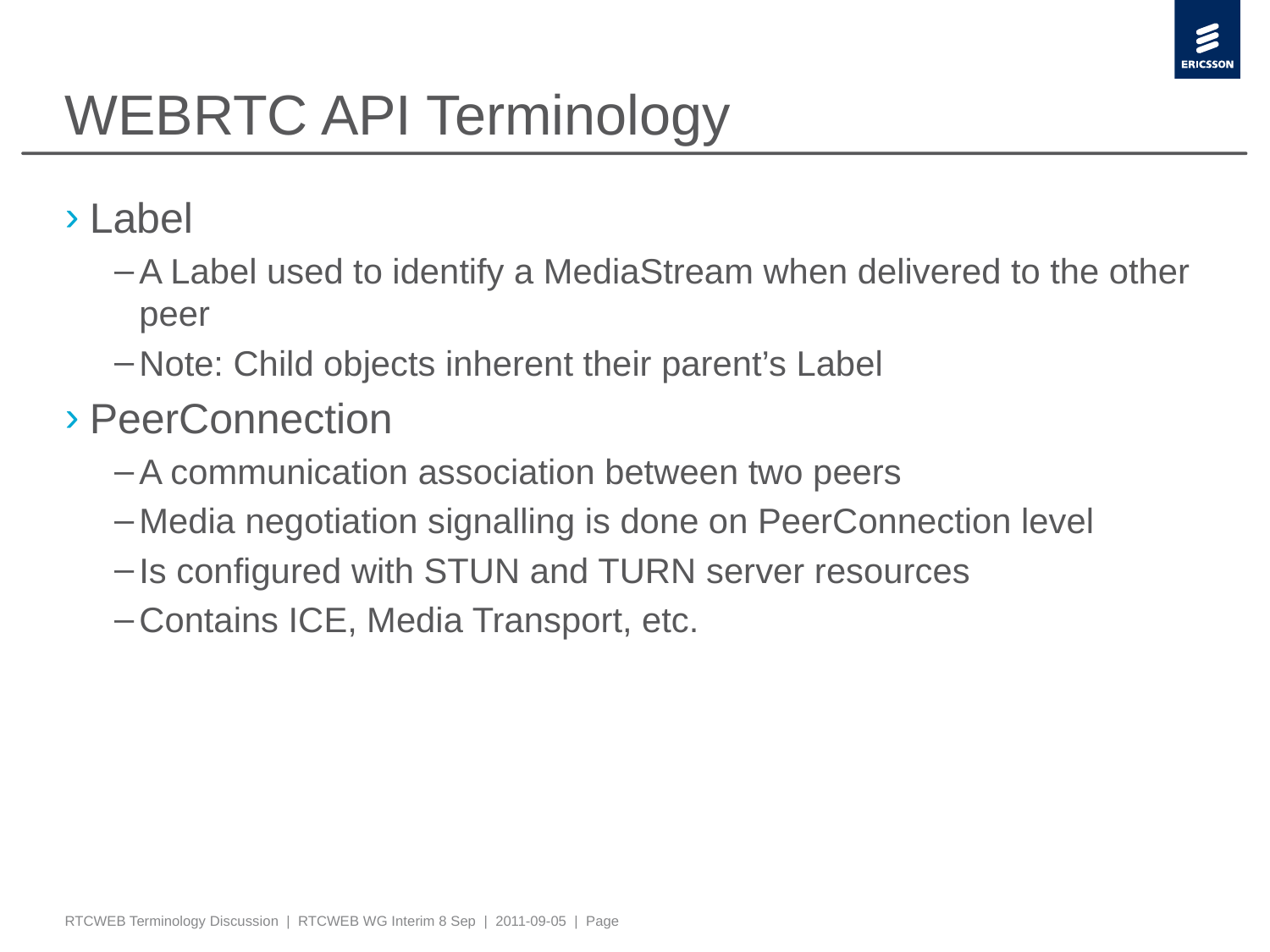

# WEBRTC API Terminology
Label
A Label used to identify a MediaStream when delivered to the other peer
Note: Child objects inherent their parent’s Label
PeerConnection
A communication association between two peers
Media negotiation signalling is done on PeerConnection level
Is configured with STUN and TURN server resources
Contains ICE, Media Transport, etc.